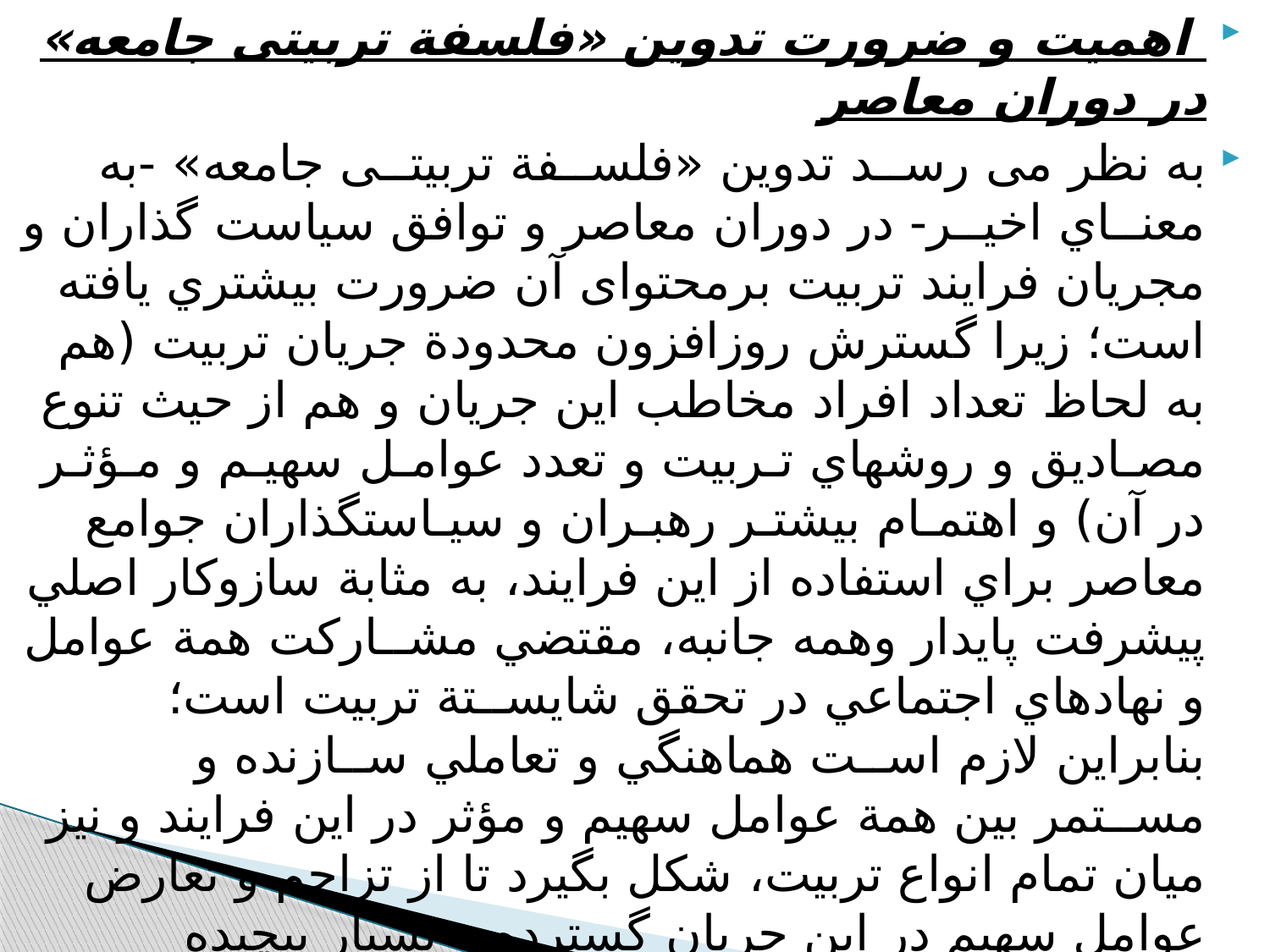

اهميت و ضرورت تدوين «فلسفة تربيتی جامعه» در دوران معاصر
به نظر می رســد تدوين «فلســفة تربيتــی جامعه» -به معنــاي اخيــر- در دوران معاصر و توافق سياست گذاران و مجريان فرايند تربيت برمحتوای آن ضرورت بيشتري يافته است؛ زيرا گسترش روزافزون محدودة جريان تربيت (هم به لحاظ تعداد افراد مخاطب اين جريان و هم از حيث تنوع مصـاديق و روشهاي تـربيت و تعدد عوامـل سهيـم و مـؤثـر در آن) و اهتمـام بيشتـر رهبـران و سيـاستگذاران جوامع معاصر براي استفاده از اين فرايند، به مثابة سازوكار اصلي پيشرفت پايدار وهمه جانبه، مقتضي مشــاركت همة عوامل و نهادهاي اجتماعي در تحقق شايســتة تربيت است؛ بنابراين لازم اســت هماهنگي و تعاملي ســازنده و مســتمر بين همة عوامل سهيم و مؤثر در اين فرايند و نيز ميان تمام انواع تربيت، شكل بگيرد تا از تزاحم و تعارض عوامل سهيم در اين جريان گسترده و بسيار پيچيده پيشگيري شود و نتيجة مورد نظر از تربيت، واقعيت عينی يابد.